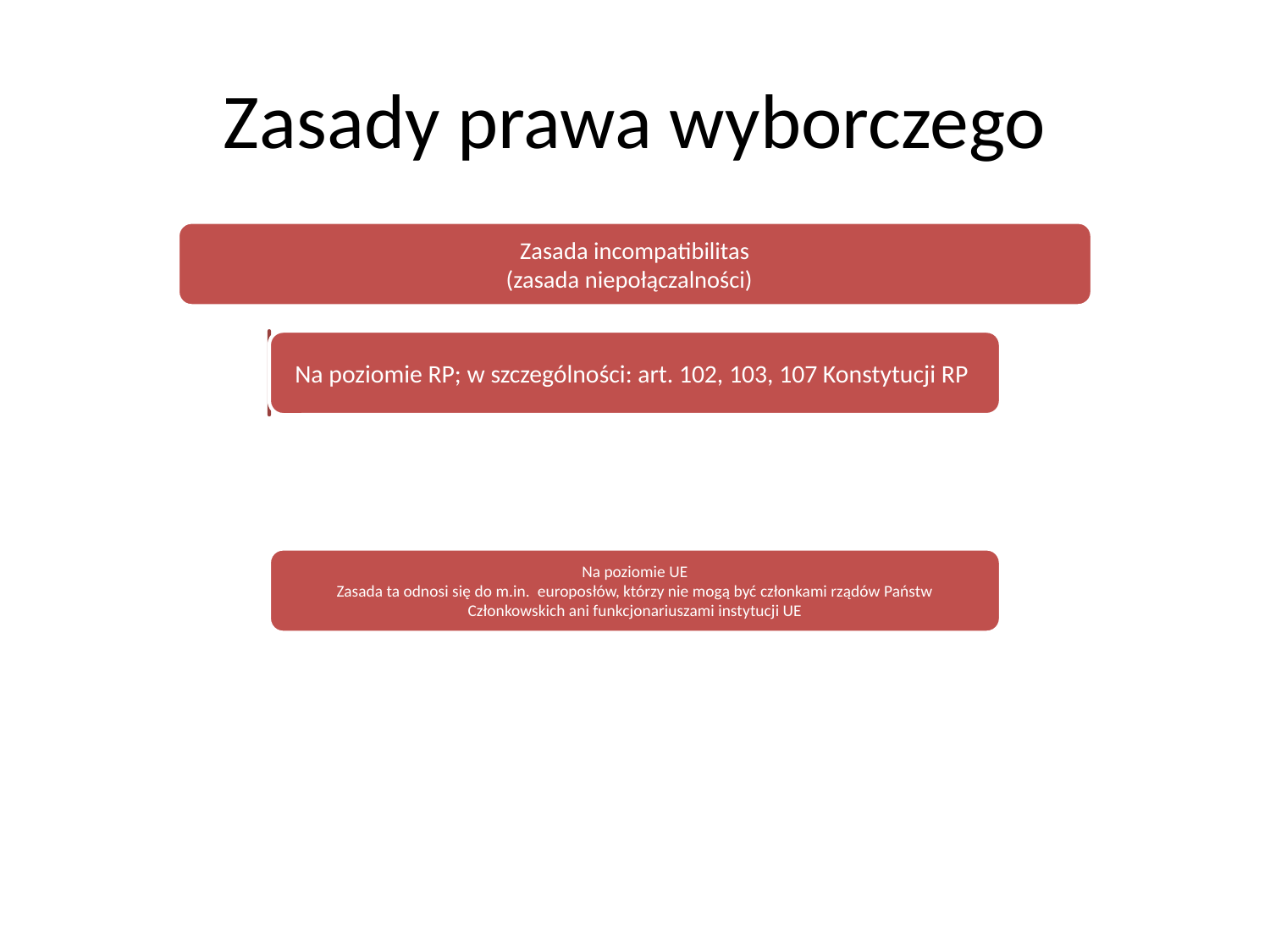

# Zasady prawa wyborczego
Zasada incompatibilitas
(zasada niepołączalności)
Na poziomie RP; w szczególności: art. 102, 103, 107 Konstytucji RP
Na poziomie UE
Zasada ta odnosi się do m.in.  europosłów, którzy nie mogą być członkami rządów Państw Członkowskich ani funkcjonariuszami instytucji UE